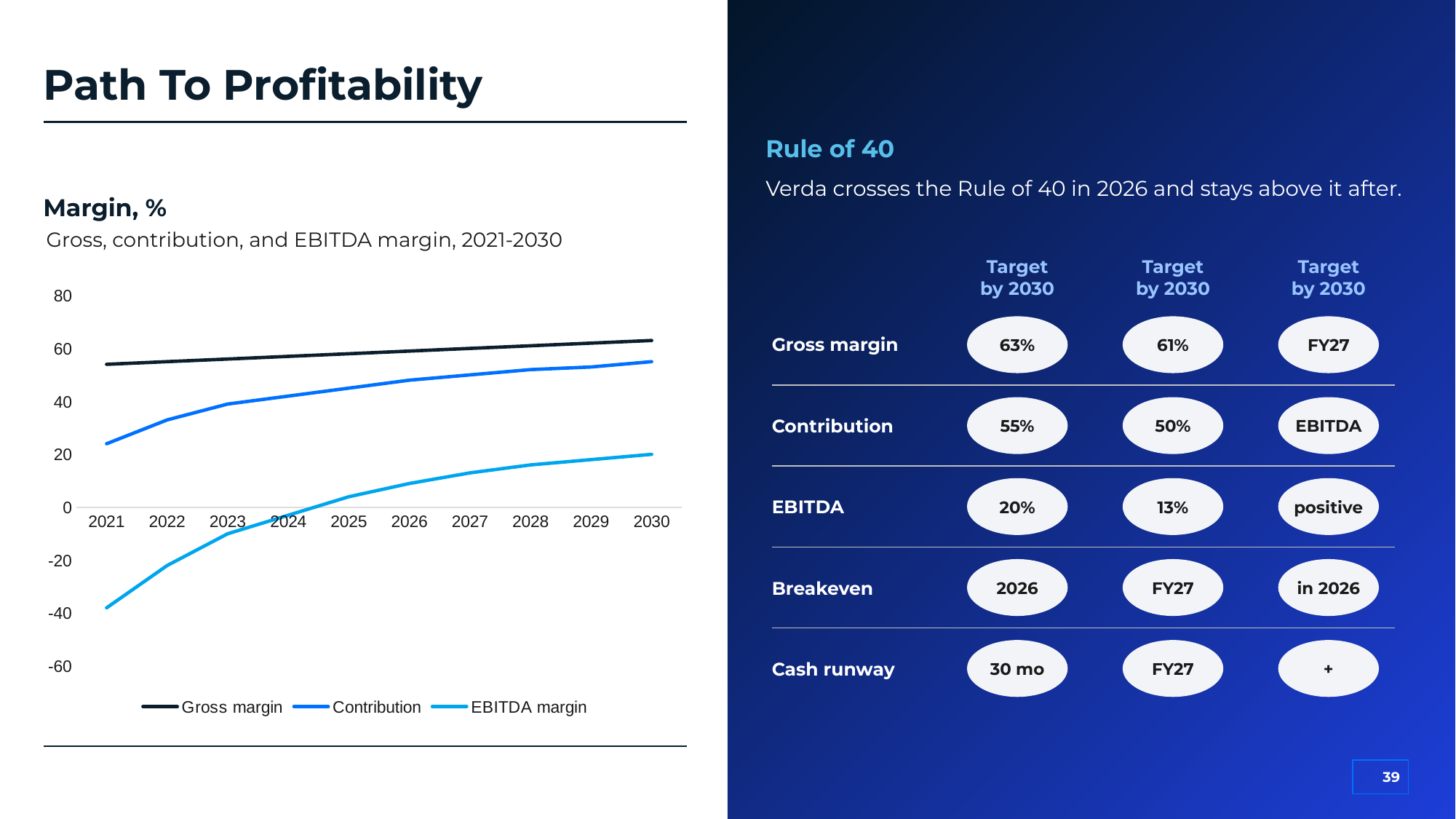

# Path To Profitability
Rule of 40
Verda crosses the Rule of 40 in 2026 and stays above it after.
Margin, %
Gross, contribution, and EBITDA margin, 2021-2030
Target
by 2030
Target
by 2030
Target
by 2030

### Chart

| Category | Gross margin | Contribution | EBITDA margin |
|---|---|---|---|
| 2021 | 54.0 | 24.0 | -38.0 |
| 2022 | 55.0 | 33.0 | -22.0 |
| 2023 | 56.0 | 39.0 | -10.0 |
| 2024 | 57.0 | 42.0 | -3.0 |
| 2025 | 58.0 | 45.0 | 4.0 |
| 2026 | 59.0 | 48.0 | 9.0 |
| 2027 | 60.0 | 50.0 | 13.0 |
| 2028 | 61.0 | 52.0 | 16.0 |
| 2029 | 62.0 | 53.0 | 18.0 |
| 2030 | 63.0 | 55.0 | 20.0 |
Gross margin
63%
61%
FY27
Contribution
55%
50%
EBITDA
EBITDA
20%
13%
positive
Breakeven
2026
FY27
in 2026
Cash runway
30 mo
FY27
+
39